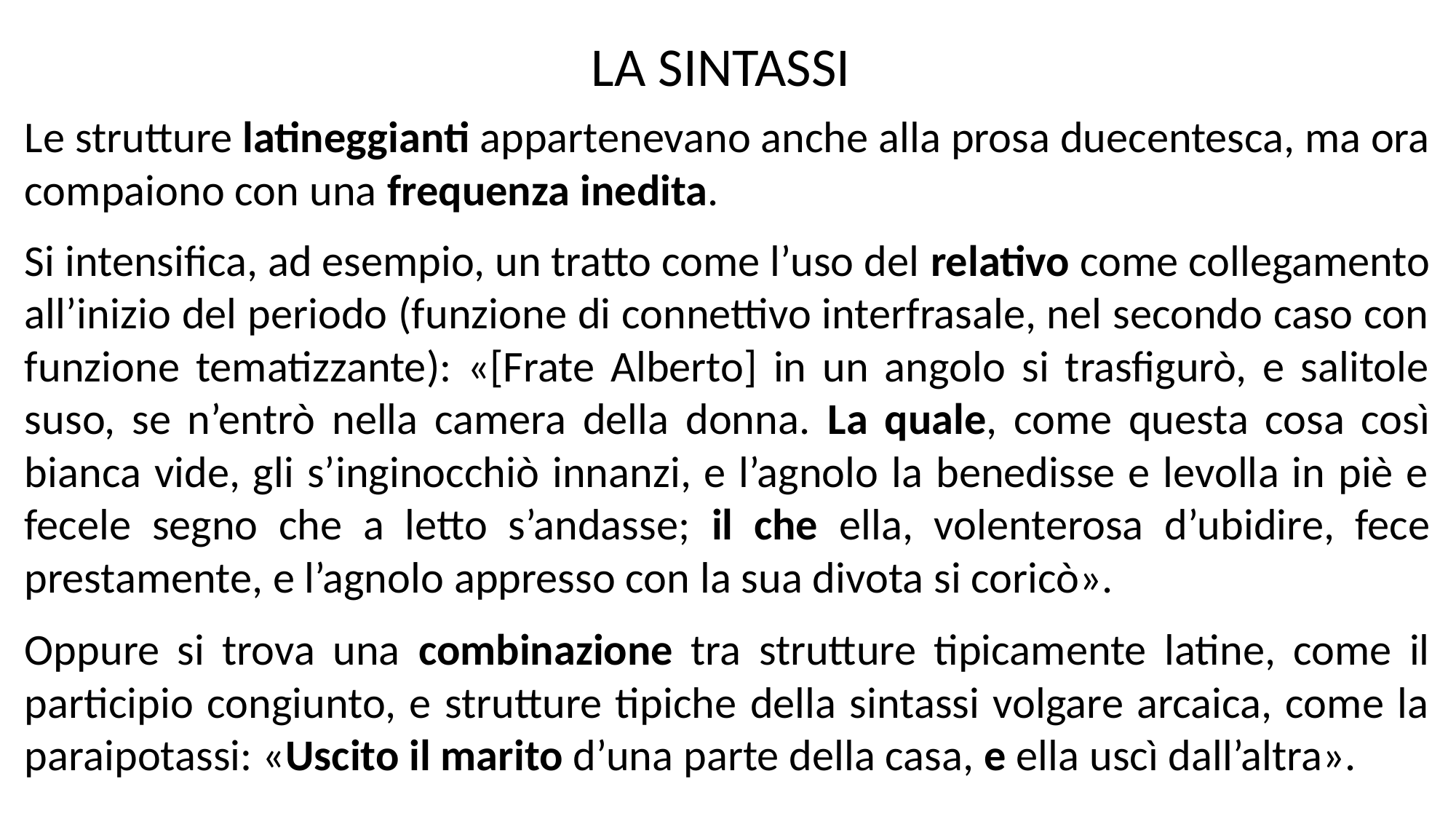

LA SINTASSI
Le strutture latineggianti appartenevano anche alla prosa duecentesca, ma ora compaiono con una frequenza inedita.

Si intensifica, ad esempio, un tratto come l’uso del relativo come collegamento all’inizio del periodo (funzione di connettivo interfrasale, nel secondo caso con funzione tematizzante): «[Frate Alberto] in un angolo si trasfigurò, e salitole suso, se n’entrò nella camera della donna. La quale, come questa cosa così bianca vide, gli s’inginocchiò innanzi, e l’agnolo la benedisse e levolla in piè e fecele segno che a letto s’andasse; il che ella, volenterosa d’ubidire, fece prestamente, e l’agnolo appresso con la sua divota si coricò».
Oppure si trova una combinazione tra strutture tipicamente latine, come il participio congiunto, e strutture tipiche della sintassi volgare arcaica, come la paraipotassi: «Uscito il marito d’una parte della casa, e ella uscì dall’altra».